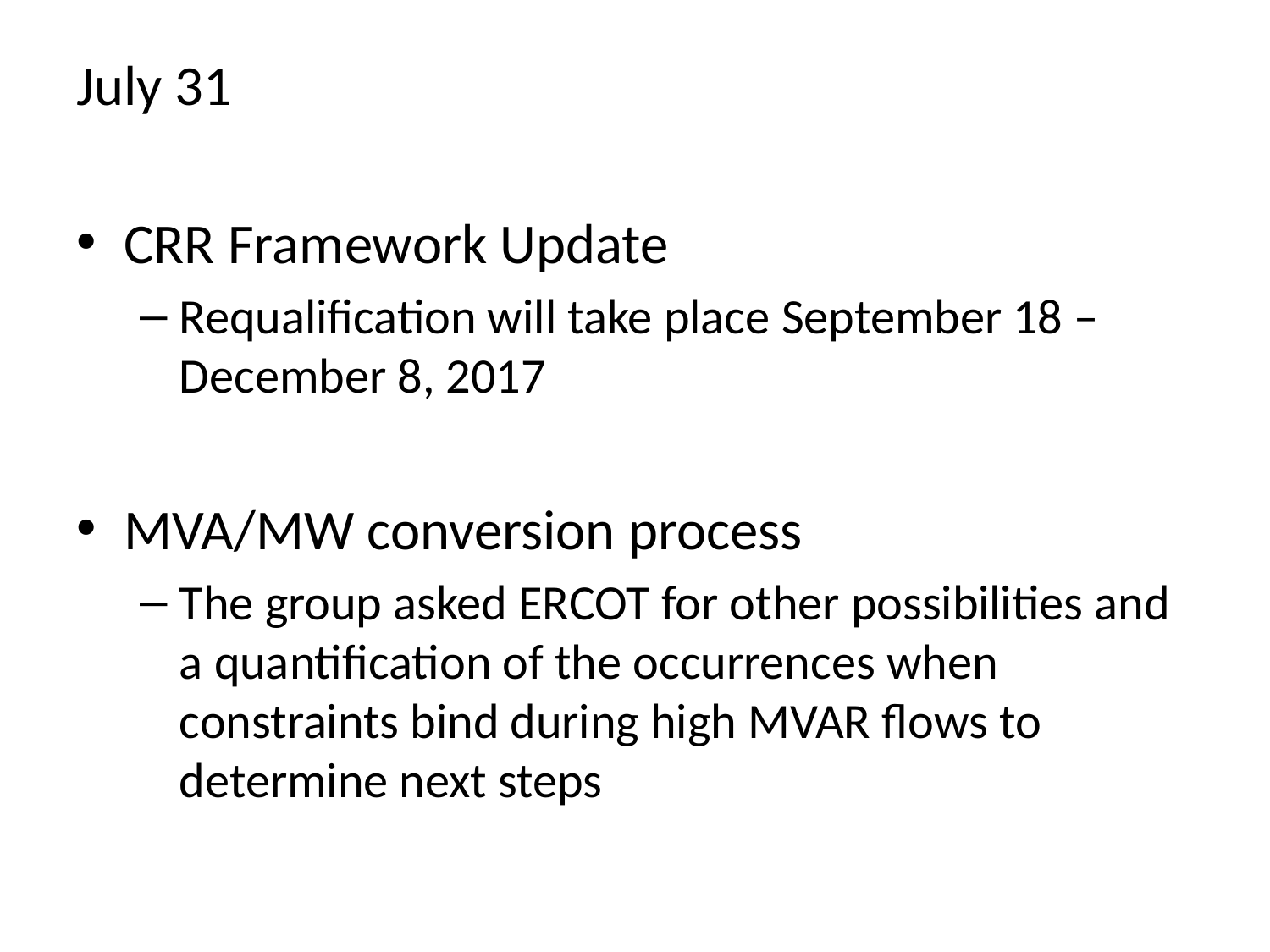

July 31

CRR Framework Update
Requalification will take place September 18 – December 8, 2017

MVA/MW conversion process
The group asked ERCOT for other possibilities and a quantification of the occurrences when constraints bind during high MVAR flows to determine next steps